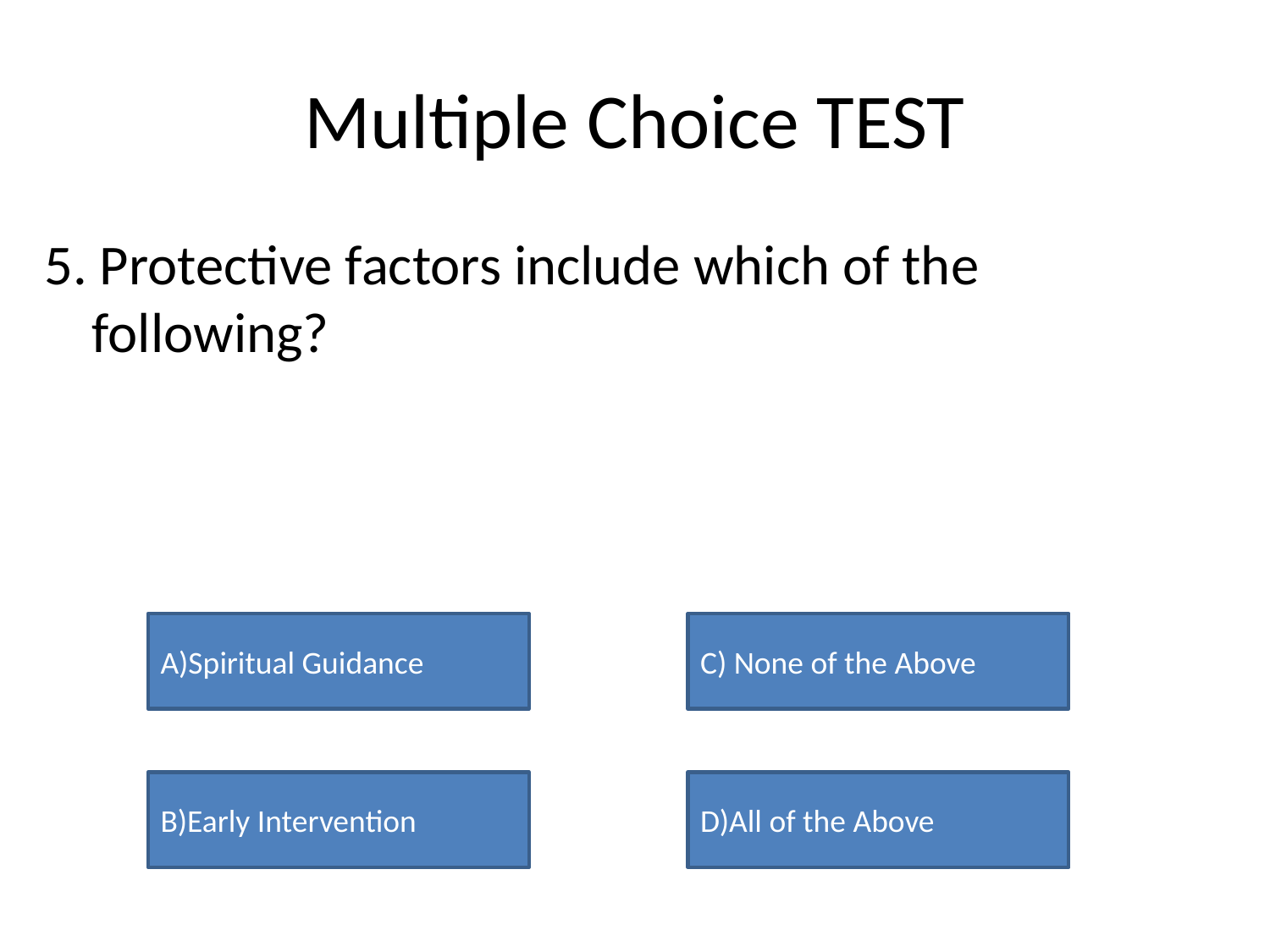

# Multiple Choice TEST
5. Protective factors include which of the following?

A)Spiritual Guidance
C) None of the Above
B)Early Intervention
D)All of the Above